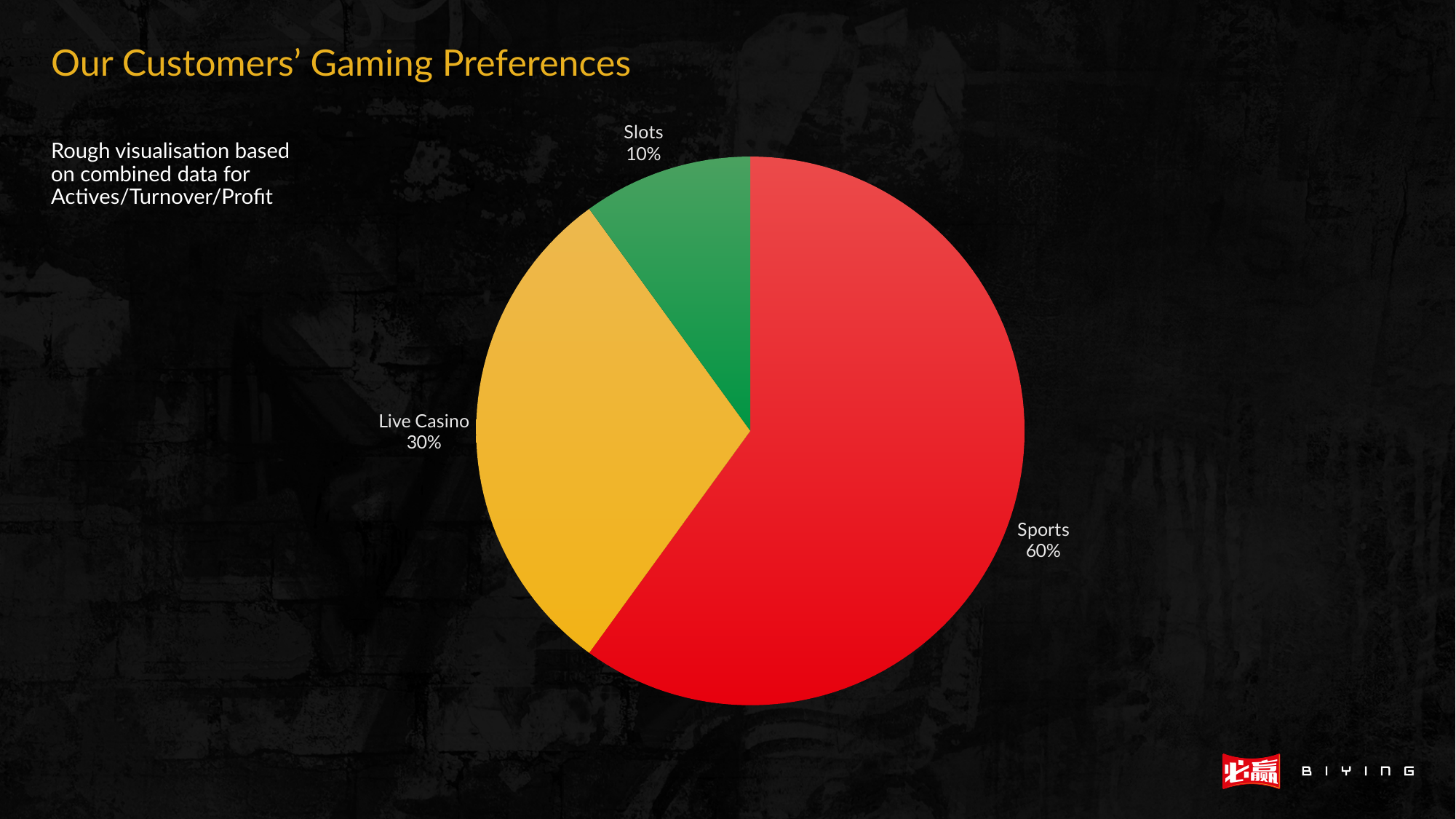

Our Customers’ Gaming Preferences

### Chart

| Category |  |
|---|---|
| Sports | 6.0 |
| Live Casino | 3.0 |
| Slots | 1.0 |
Rough visualisation based on combined data for Actives/Turnover/Profit